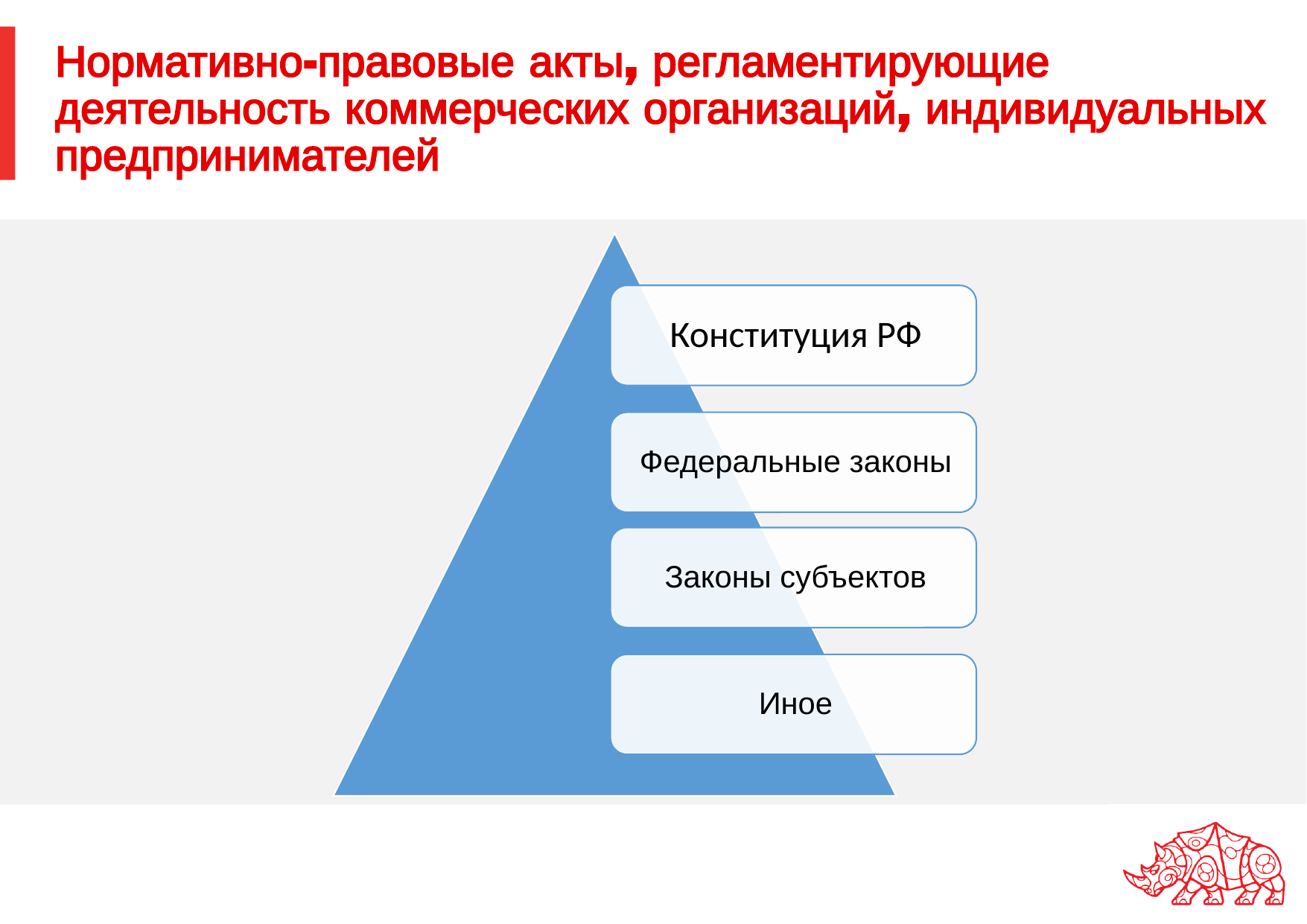

# Нормативно-правовые акты, регламентирующие деятельность коммерческих организаций, индивидуальных предпринимателей
Федеральные законы
Законы субъектов
Иное
Конституция РФ